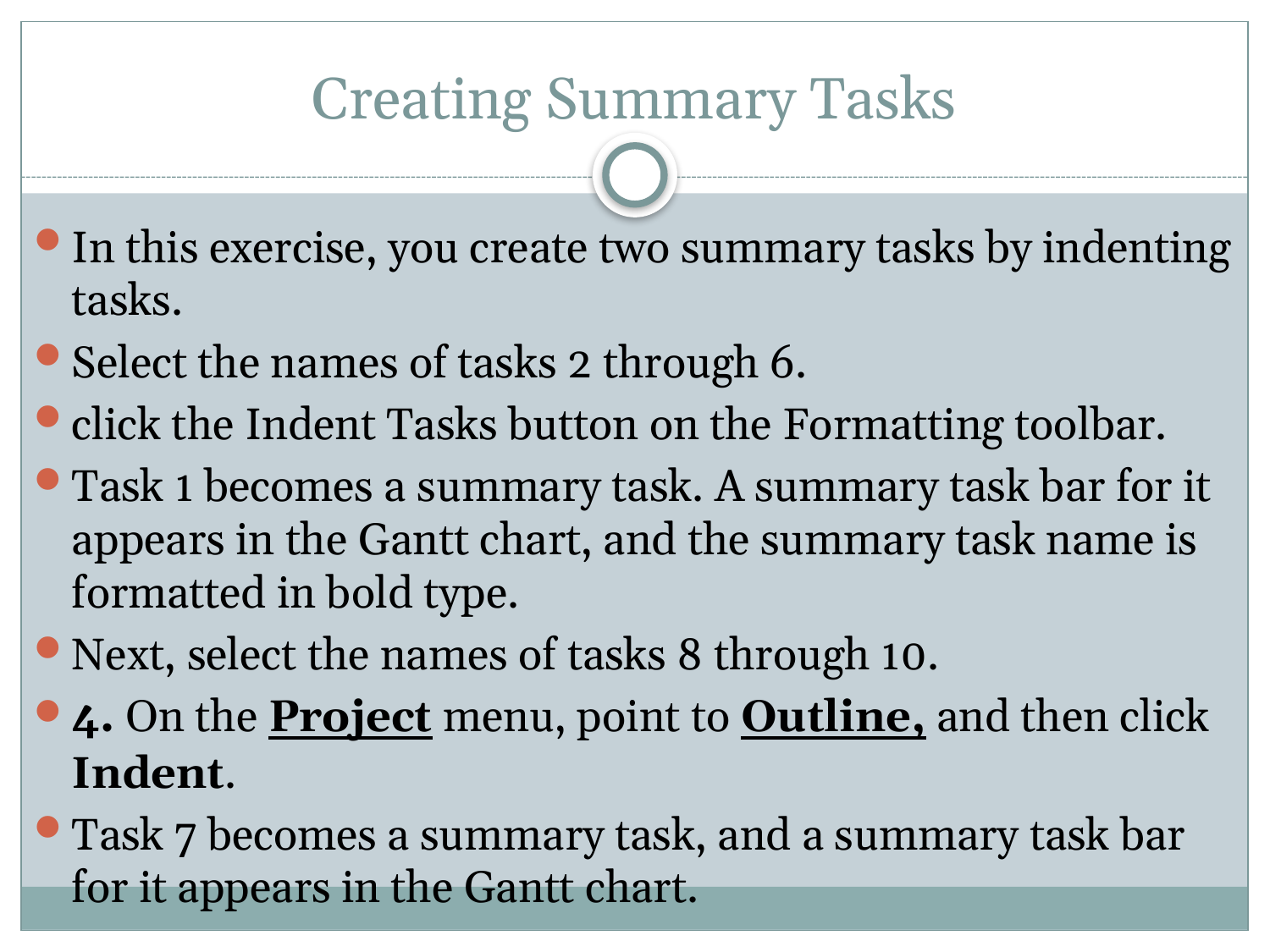

# Creating Summary Tasks
In this exercise, you create two summary tasks by indenting tasks.
Select the names of tasks 2 through 6.
click the Indent Tasks button on the Formatting toolbar.
Task 1 becomes a summary task. A summary task bar for it appears in the Gantt chart, and the summary task name is formatted in bold type.
Next, select the names of tasks 8 through 10.
4. On the Project menu, point to Outline, and then click Indent.
Task 7 becomes a summary task, and a summary task bar for it appears in the Gantt chart.